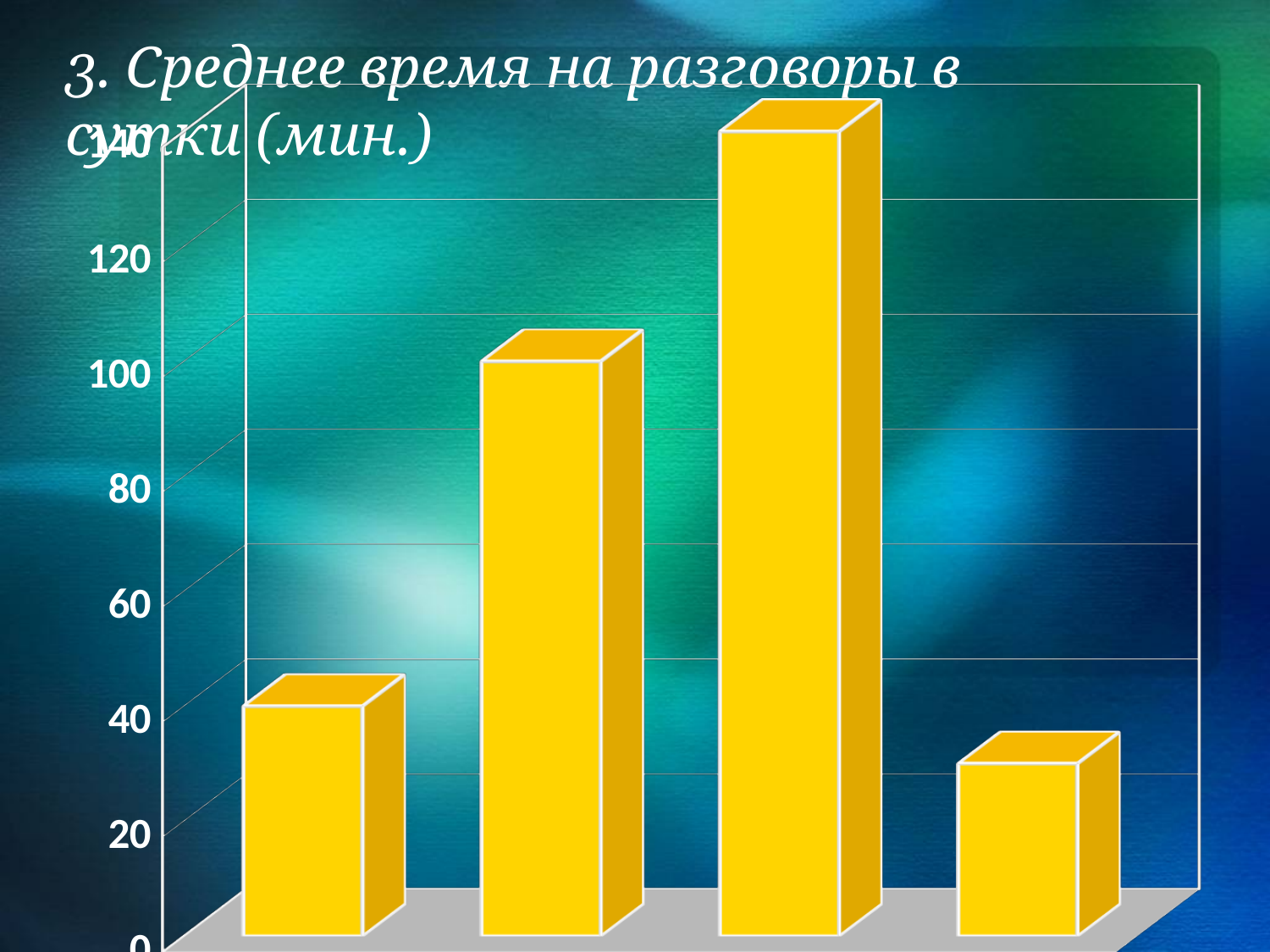

[unsupported chart]

3. Среднее время на разговоры в сутки (мин.)